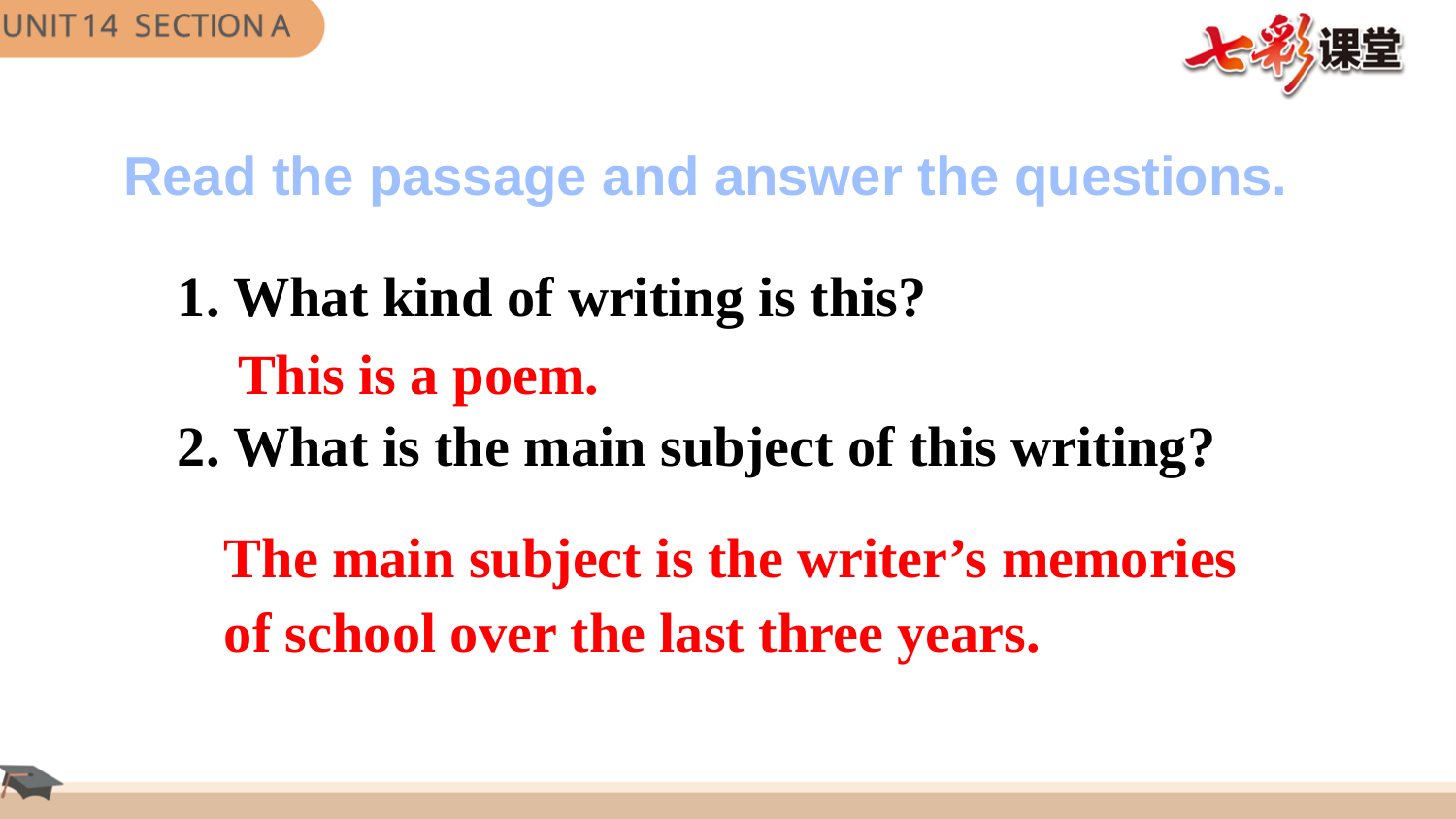

Read the passage and answer the questions.
1. What kind of writing is this?

2. What is the main subject of this writing?
This is a poem.
The main subject is the writer’s memories of school over the last three years.